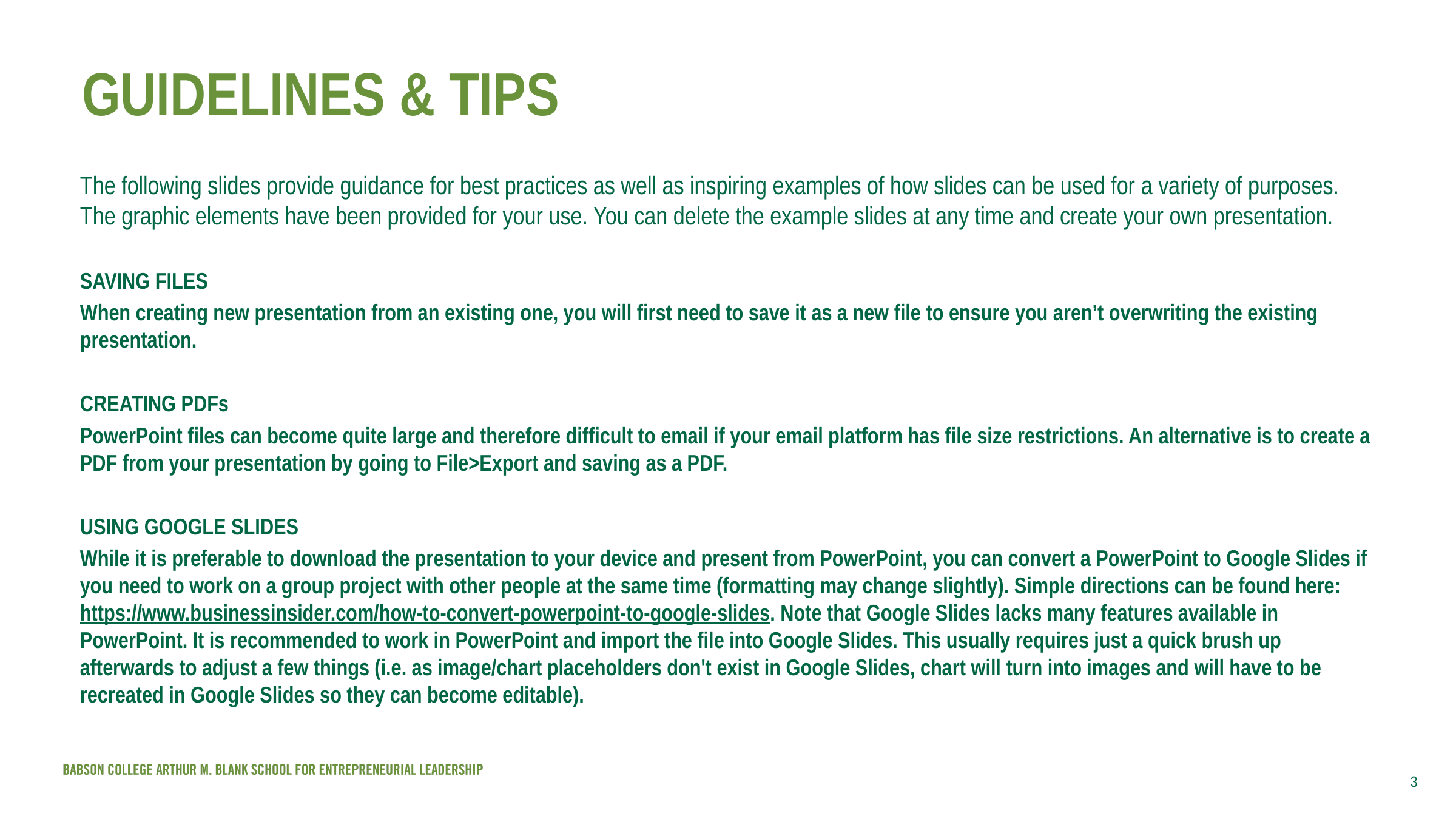

# GUIDELINES & TIPS
The following slides provide guidance for best practices as well as inspiring examples of how slides can be used for a variety of purposes. The graphic elements have been provided for your use. You can delete the example slides at any time and create your own presentation.

SAVING FILES
When creating new presentation from an existing one, you will first need to save it as a new file to ensure you aren’t overwriting the existing presentation.

CREATING PDFs
PowerPoint files can become quite large and therefore difficult to email if your email platform has file size restrictions. An alternative is to create a PDF from your presentation by going to File>Export and saving as a PDF.

USING GOOGLE SLIDES
While it is preferable to download the presentation to your device and present from PowerPoint, you can convert a PowerPoint to Google Slides if you need to work on a group project with other people at the same time (formatting may change slightly). Simple directions can be found here: https://www.businessinsider.com/how-to-convert-powerpoint-to-google-slides. Note that Google Slides lacks many features available in PowerPoint. It is recommended to work in PowerPoint and import the file into Google Slides. This usually requires just a quick brush up afterwards to adjust a few things (i.e. as image/chart placeholders don't exist in Google Slides, chart will turn into images and will have to be recreated in Google Slides so they can become editable).
3